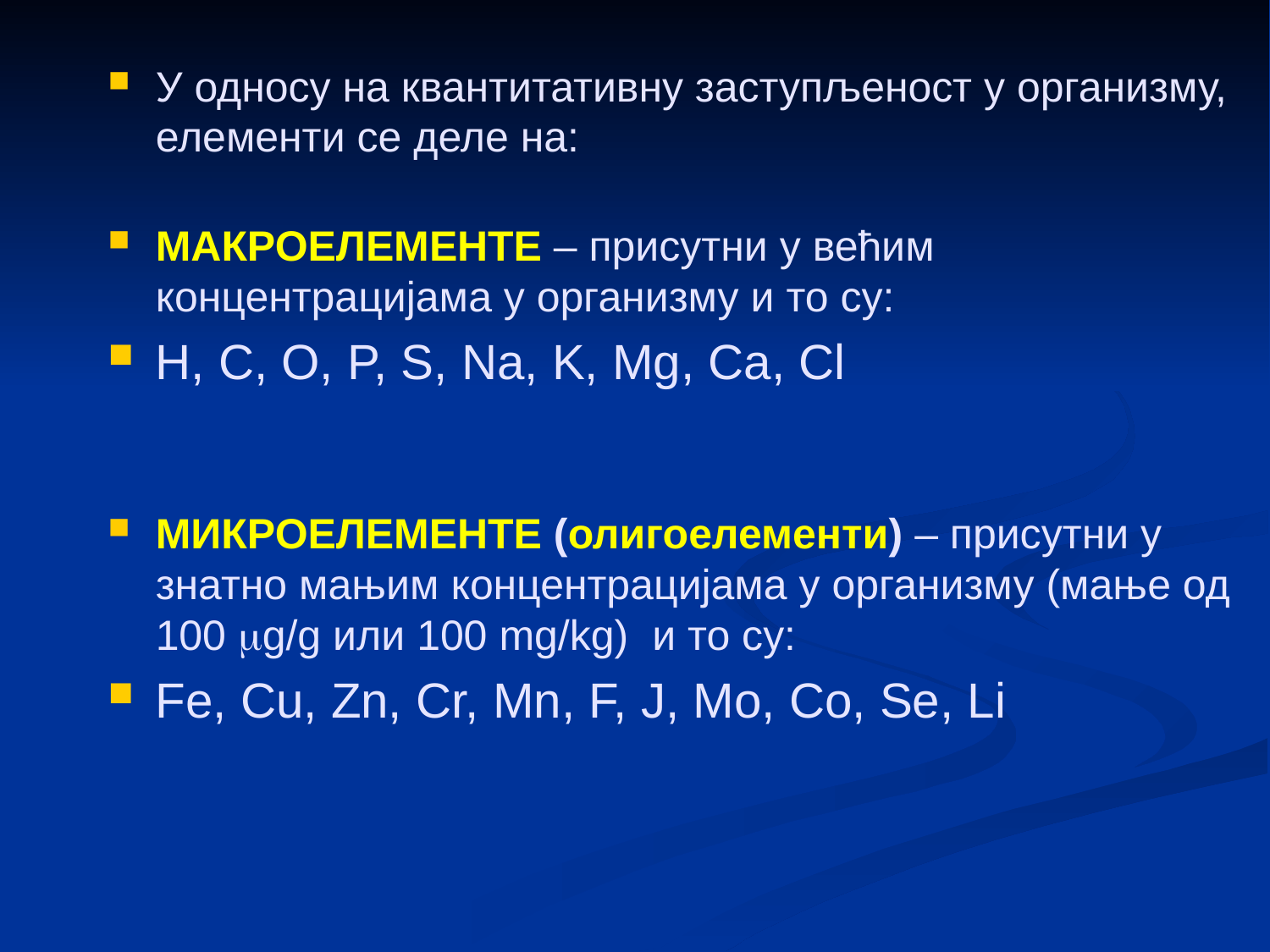

У односу на квантитативну заступљеност у организму, елементи се деле на:

МАКРОЕЛЕМЕНТЕ – присутни у већим концентрацијама у организму и то су:
H, C, О, P, S, Na, K, Mg, Ca, Cl

МИКРОЕЛЕМЕНТЕ (олигоелементи) – присутни у знатно мањим концентрацијама у организму (мање од 100 μg/g или 100 mg/kg)  и то су:
Fe, Cu, Zn, Cr, Mn, F, J, Mo, Co, Se, Li